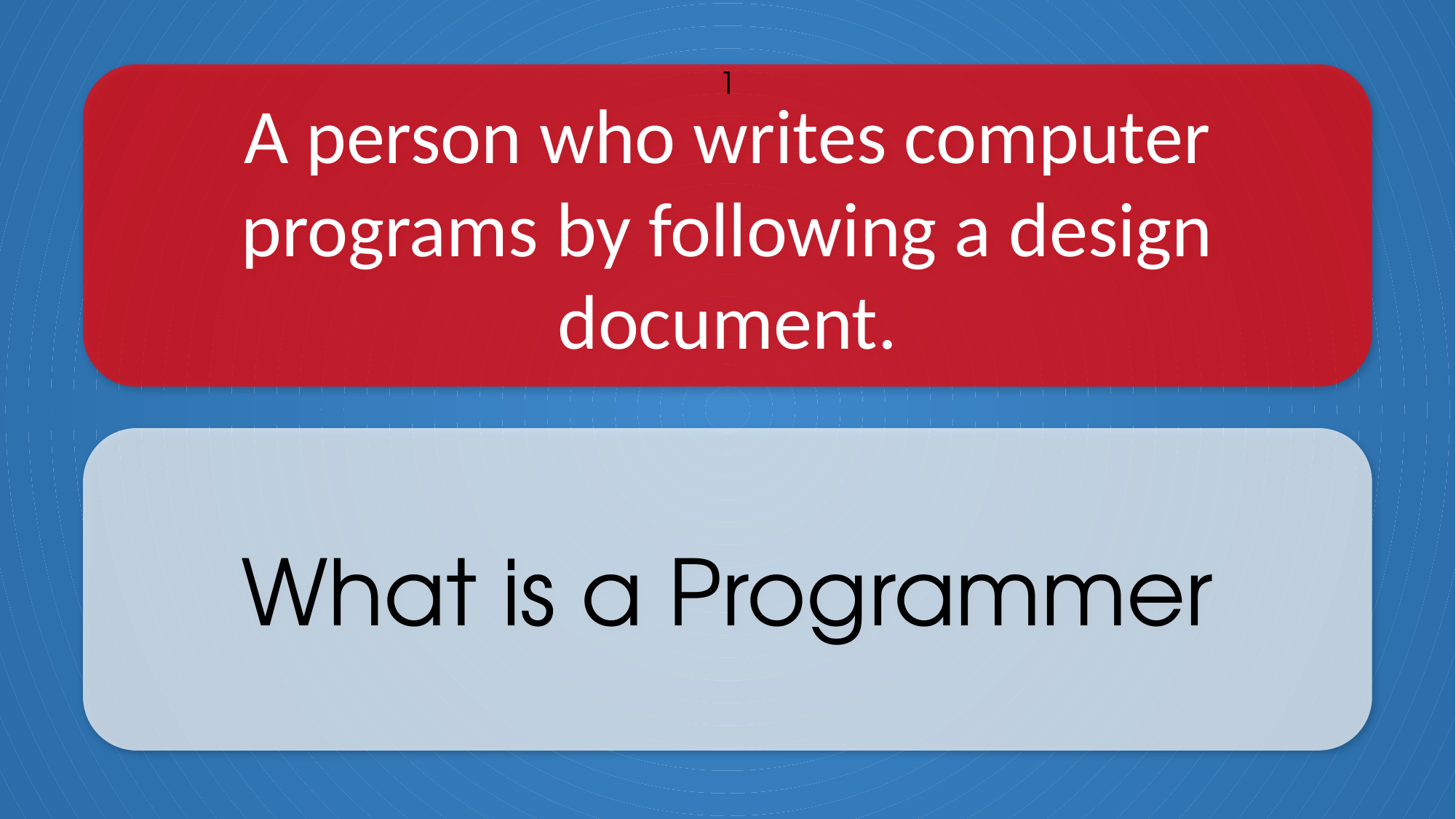

A person who writes computer programs by following a design document.
1
What is a Programmer